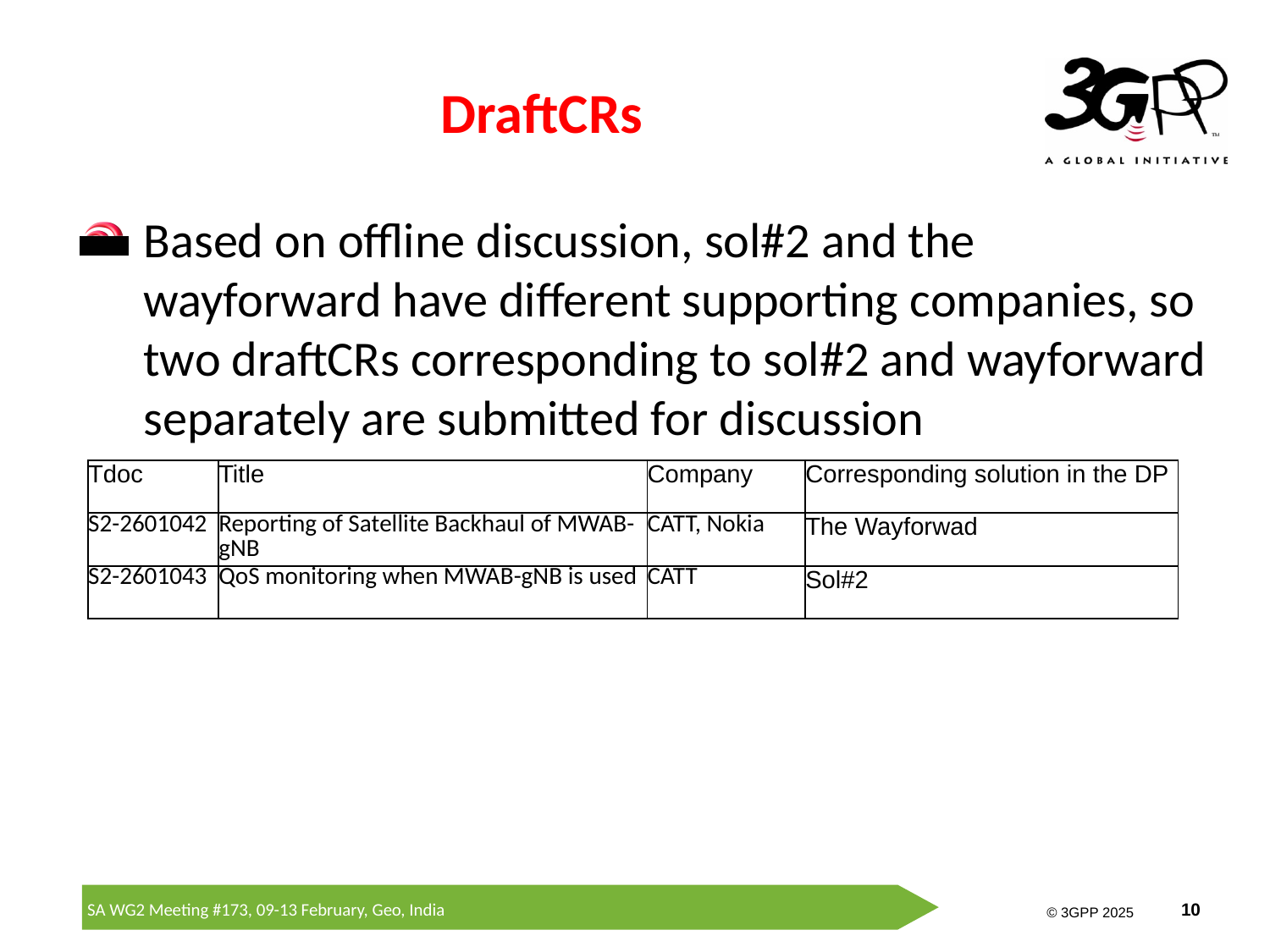

# DraftCRs
Based on offline discussion, sol#2 and the wayforward have different supporting companies, so two draftCRs corresponding to sol#2 and wayforward separately are submitted for discussion
| Tdoc | Title | Company | Corresponding solution in the DP |
| --- | --- | --- | --- |
| S2-2601042 | Reporting of Satellite Backhaul of MWAB-gNB | CATT, Nokia | The Wayforwad |
| S2-2601043 | QoS monitoring when MWAB-gNB is used | CATT | Sol#2 |